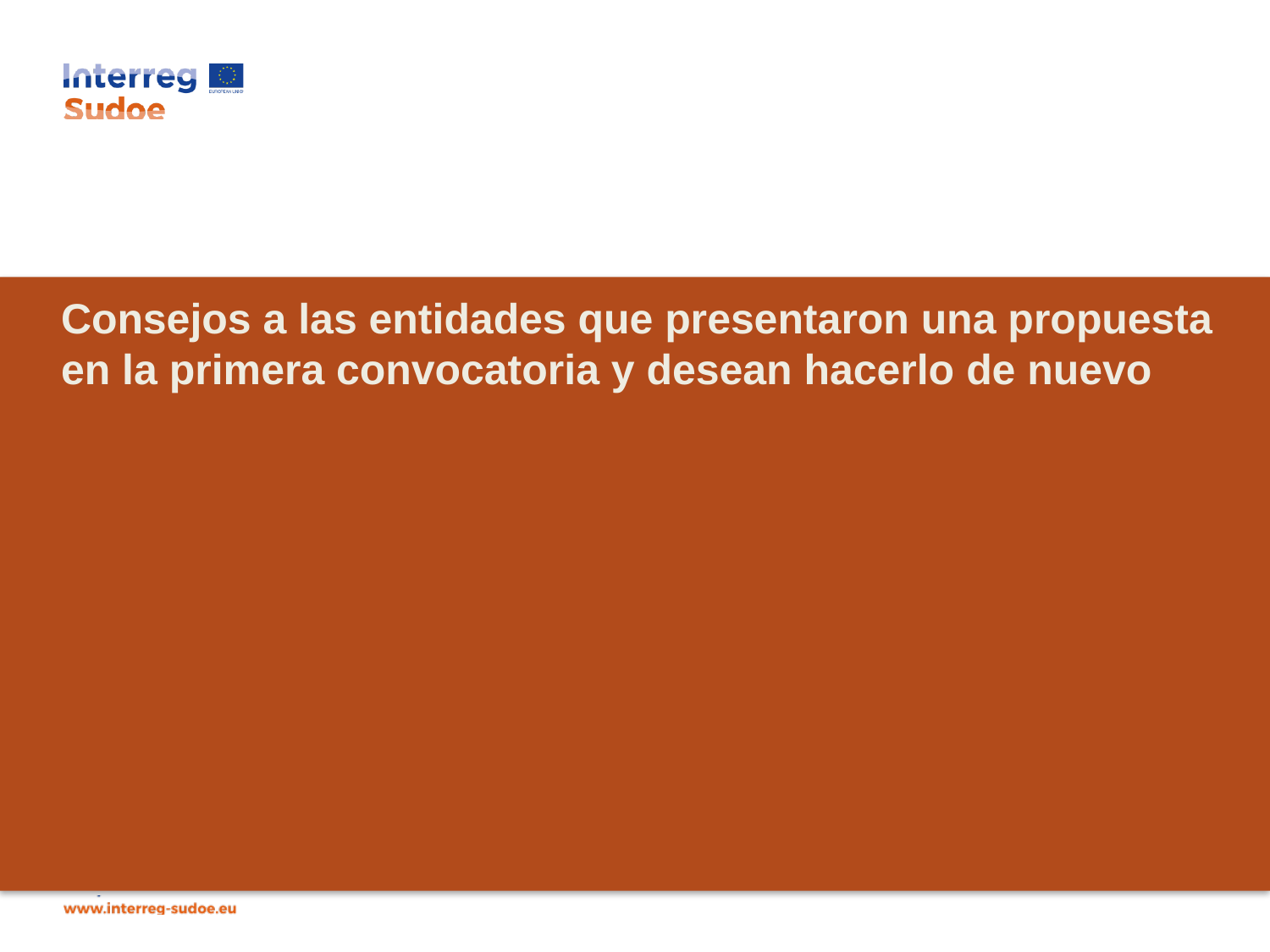

# Consejos a las entidades que presentaron una propuesta en la primera convocatoria y desean hacerlo de nuevo